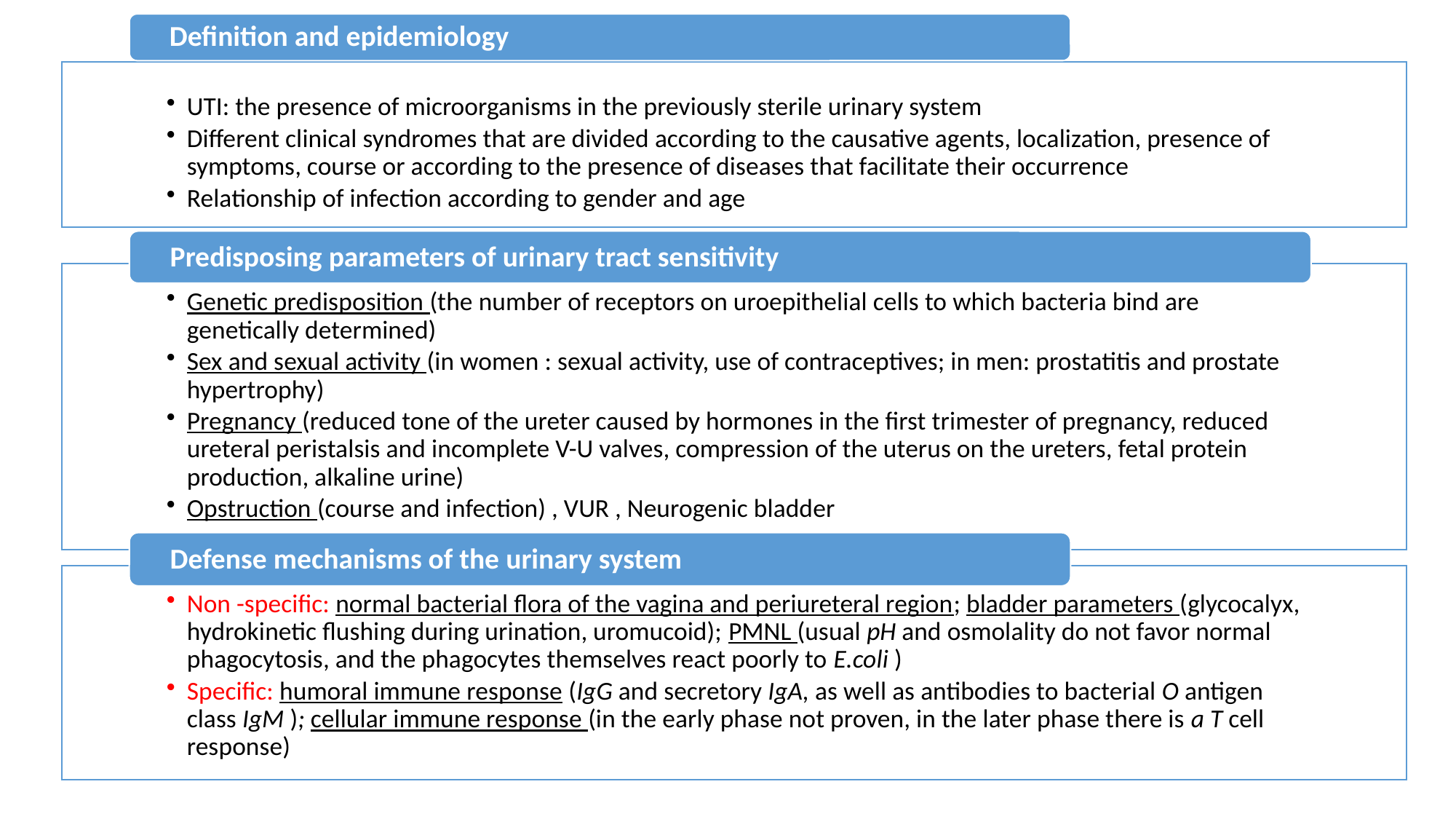

UTI: the presence of microorganisms in the previously sterile urinary system
Different clinical syndromes that are divided according to the causative agents, localization, presence of symptoms, course or according to the presence of diseases that facilitate their occurrence
Relationship of infection according to gender and age
Definition and epidemiology
Genetic predisposition (the number of receptors on uroepithelial cells to which bacteria bind are genetically determined)
Sex and sexual activity (in women : sexual activity, use of contraceptives; in men: prostatitis and prostate hypertrophy)
Pregnancy (reduced tone of the ureter caused by hormones in the first trimester of pregnancy, reduced ureteral peristalsis and incomplete V-U valves, compression of the uterus on the ureters, fetal protein production, alkaline urine)
Opstruction (course and infection) , VUR , Neurogenic bladder
Predisposing parameters of urinary tract sensitivity
Non -specific: normal bacterial flora of the vagina and periureteral region; bladder parameters (glycocalyx, hydrokinetic flushing during urination, uromucoid); PMNL (usual pH and osmolality do not favor normal phagocytosis, and the phagocytes themselves react poorly to E.coli )
Specific: humoral immune response (IgG and secretory IgA, as well as antibodies to bacterial O antigen class IgM ); cellular immune response (in the early phase not proven, in the later phase there is a T cell response)
Defense mechanisms of the urinary system